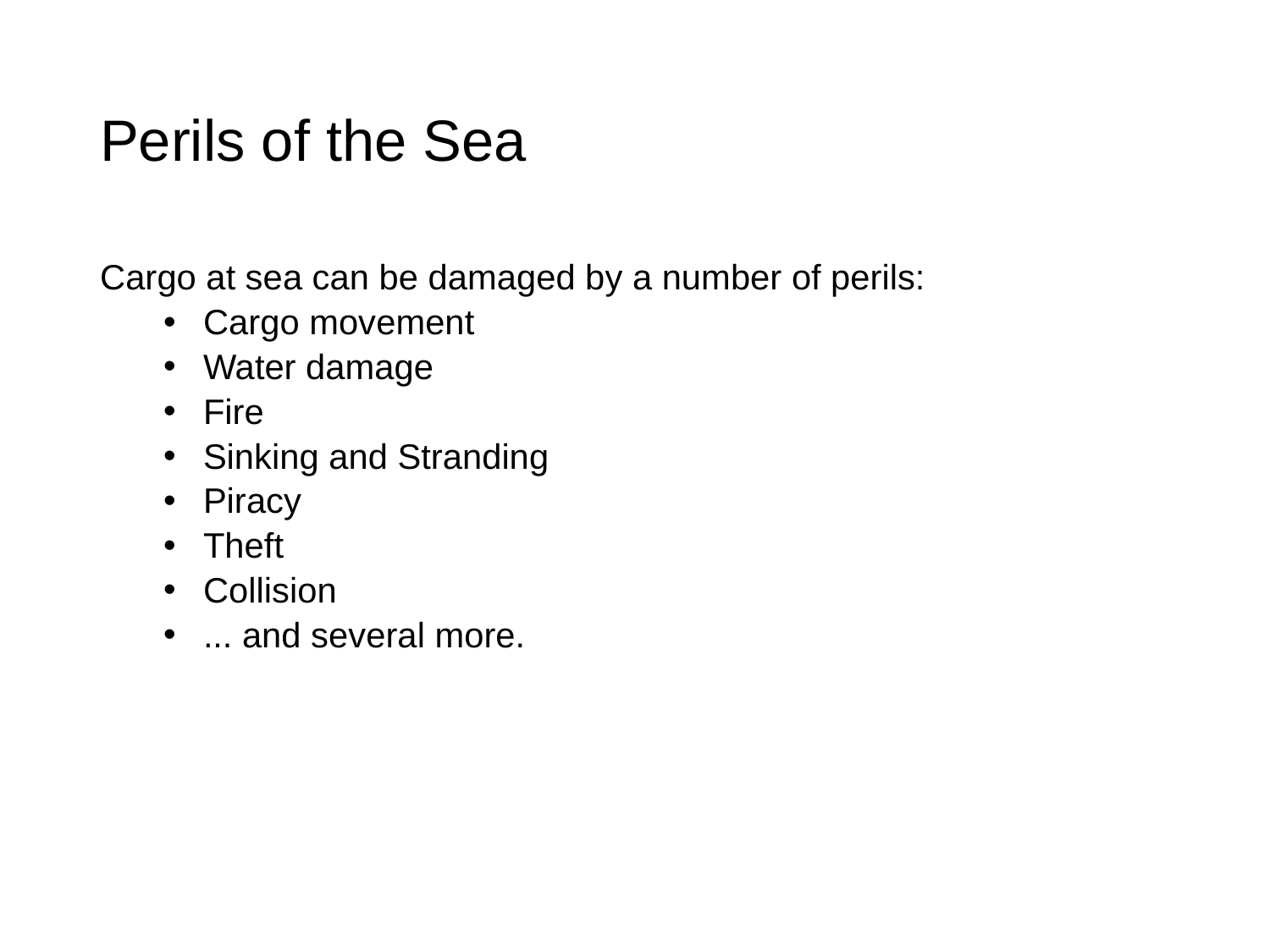

# Perils of the Sea
Cargo at sea can be damaged by a number of perils:
Cargo movement
Water damage
Fire
Sinking and Stranding
Piracy
Theft
Collision
... and several more.